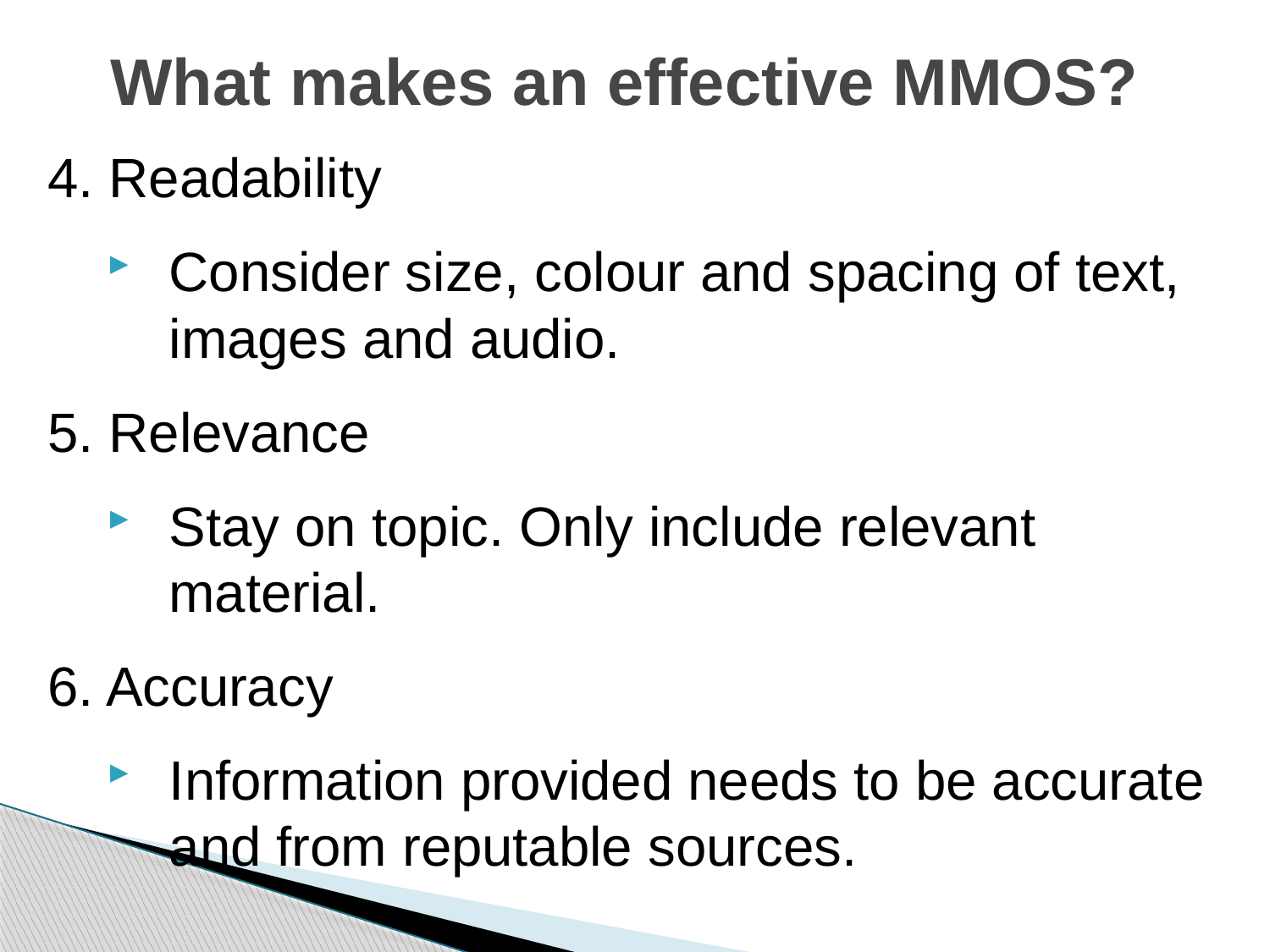

# What makes an effective MMOS?
4. Readability
Consider size, colour and spacing of text, images and audio.
5. Relevance
Stay on topic. Only include relevant material.
6. Accuracy
Information provided needs to be accurate and from reputable sources.